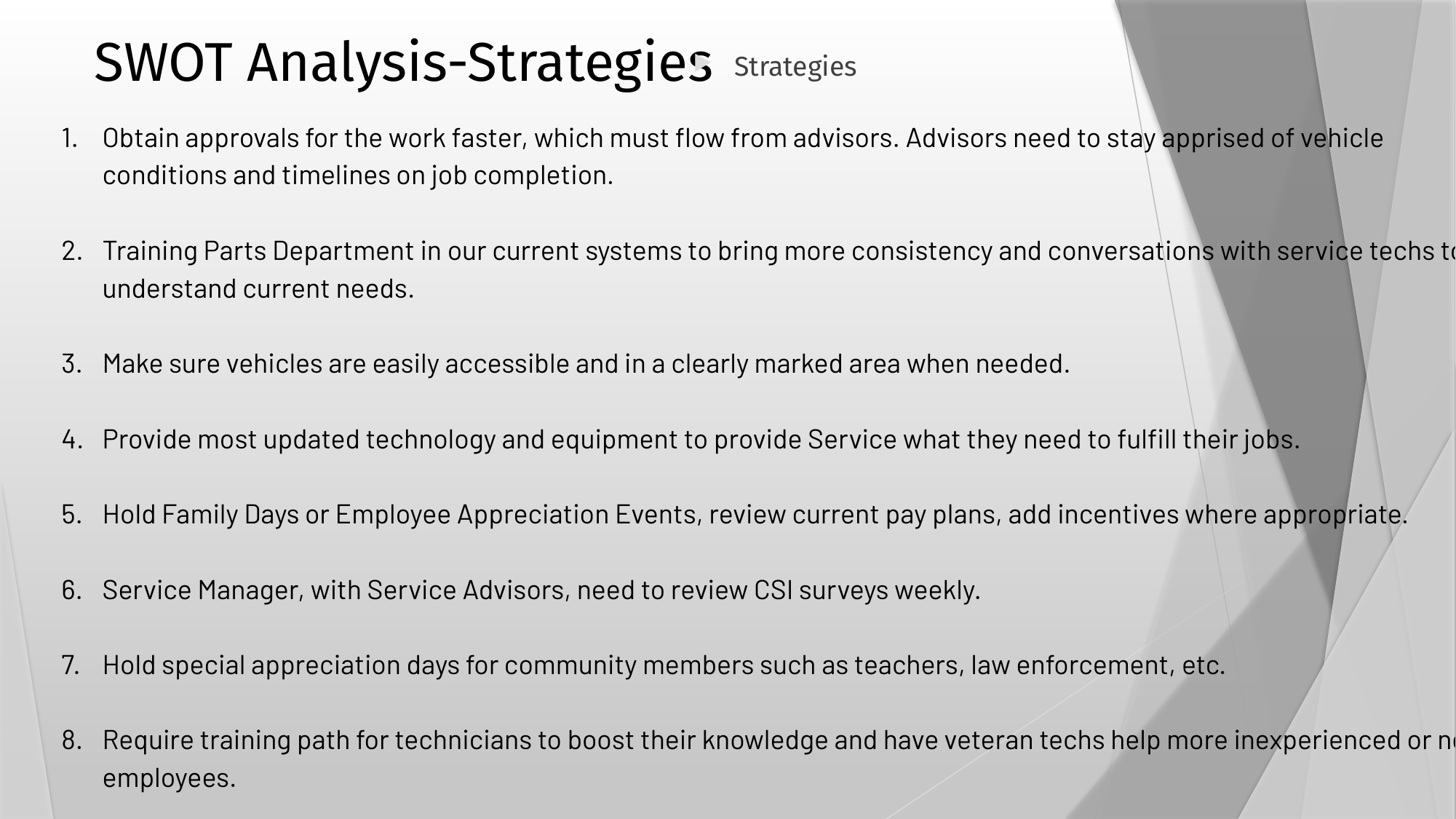

# SWOT Analysis-Strategies
Strategies

Obtain approvals for the work faster, which must flow from advisors. Advisors need to stay apprised of vehicle conditions and timelines on job completion.

Training Parts Department in our current systems to bring more consistency and conversations with service techs to understand current needs.

Make sure vehicles are easily accessible and in a clearly marked area when needed.

Provide most updated technology and equipment to provide Service what they need to fulfill their jobs.

Hold Family Days or Employee Appreciation Events, review current pay plans, add incentives where appropriate.

Service Manager, with Service Advisors, need to review CSI surveys weekly.

Hold special appreciation days for community members such as teachers, law enforcement, etc.

Require training path for technicians to boost their knowledge and have veteran techs help more inexperienced or new employees.